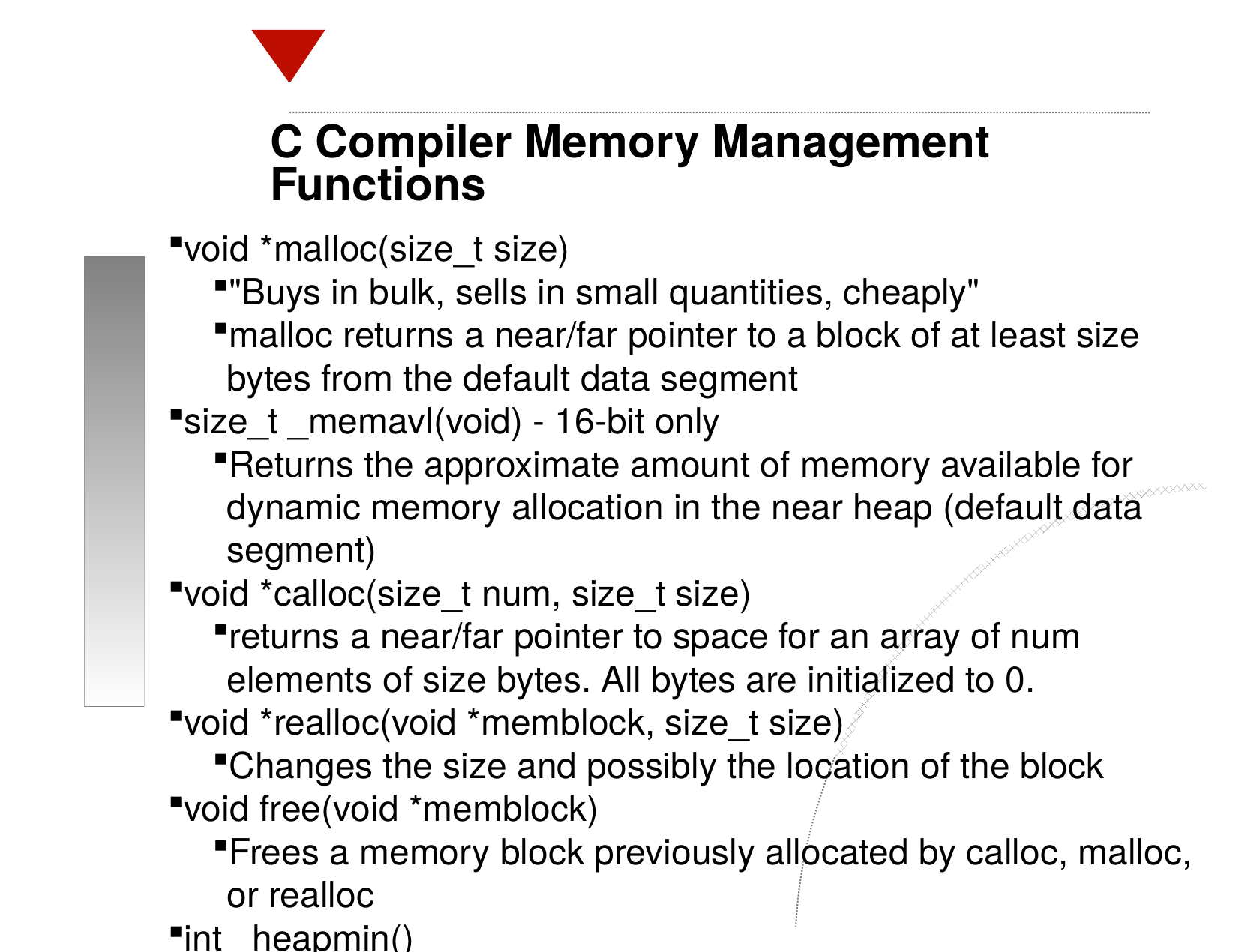

C Compiler Memory Management Functions
void *malloc(size_t size)
"Buys in bulk, sells in small quantities, cheaply"
malloc returns a near/far pointer to a block of at least size bytes from the default data segment
size_t _memavl(void) - 16-bit only
Returns the approximate amount of memory available for dynamic memory allocation in the near heap (default data segment)
void *calloc(size_t num, size_t size)
returns a near/far pointer to space for an array of num elements of size bytes. All bytes are initialized to 0.
void *realloc(void *memblock, size_t size)
Changes the size and possibly the location of the block
void free(void *memblock)
Frees a memory block previously allocated by calloc, malloc, or realloc
int _heapmin()